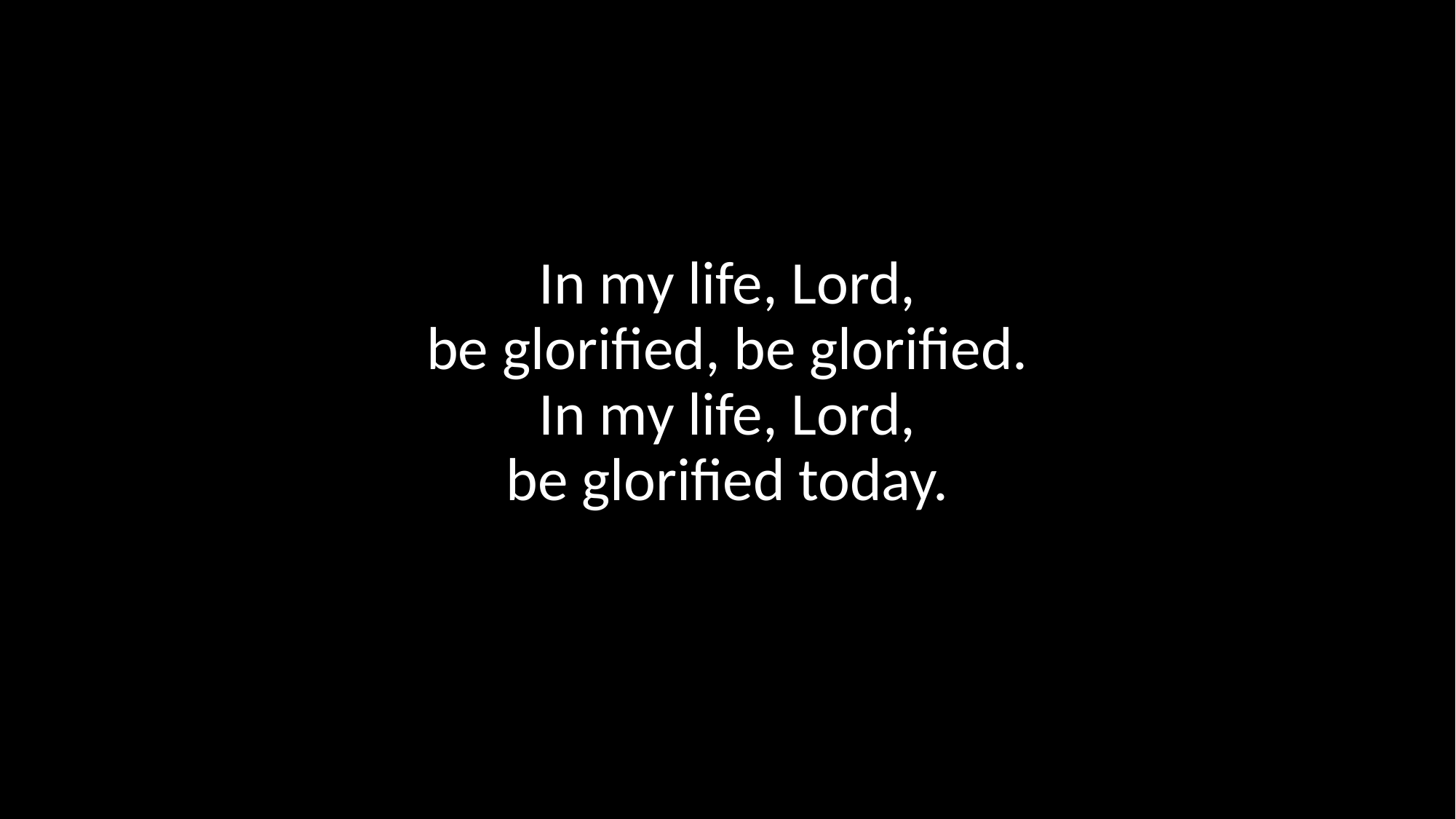

In my life, Lord,
be glorified, be glorified.
In my life, Lord,
be glorified today.